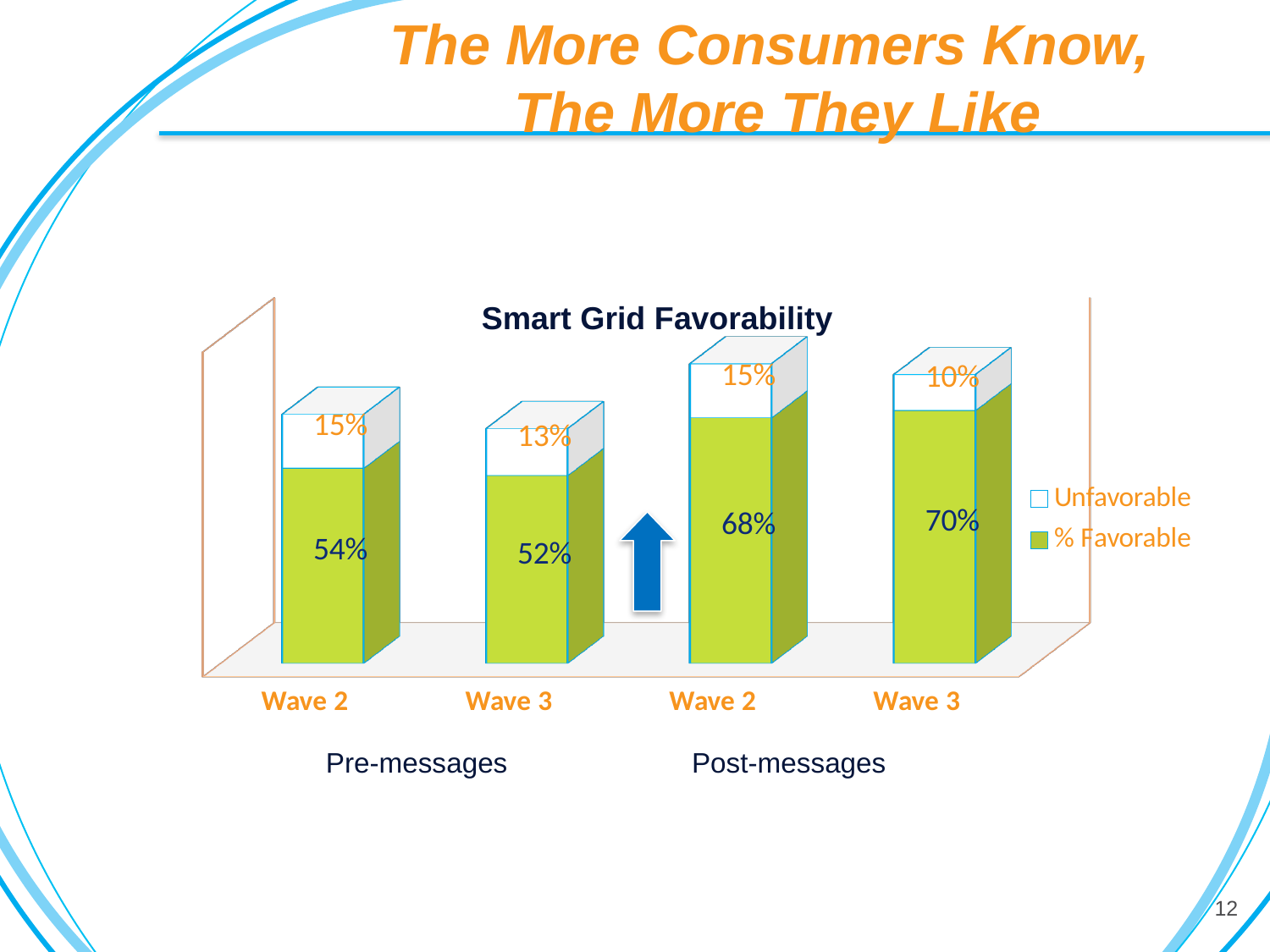

# The More Consumers Know, The More They Like

Smart Grid Favorability

[unsupported chart]

Pre-messages
Post-messages
12